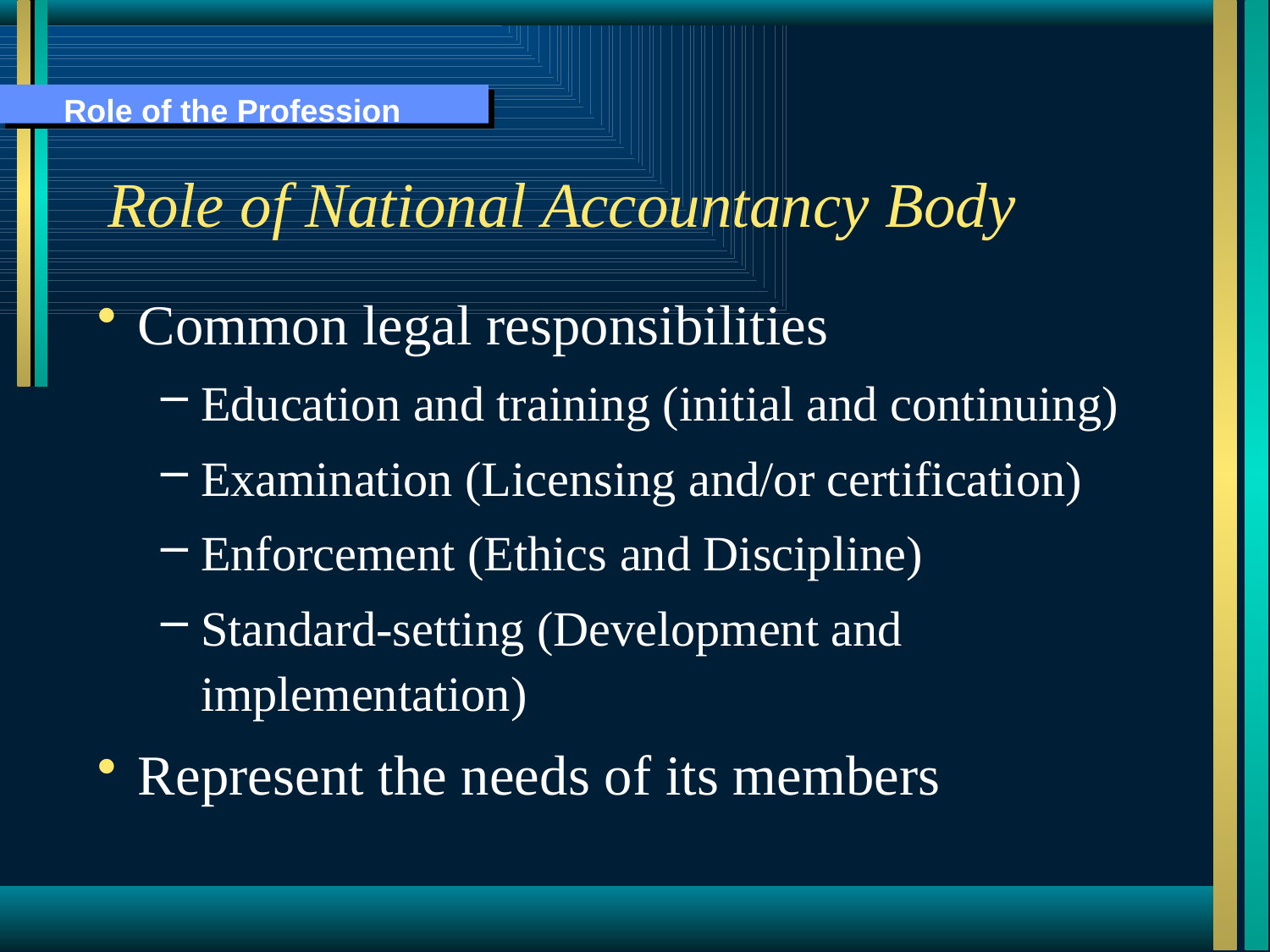

Role of the Profession
# Role of National Accountancy Body
Common legal responsibilities
Education and training (initial and continuing)
Examination (Licensing and/or certification)
Enforcement (Ethics and Discipline)
Standard-setting (Development and implementation)
Represent the needs of its members